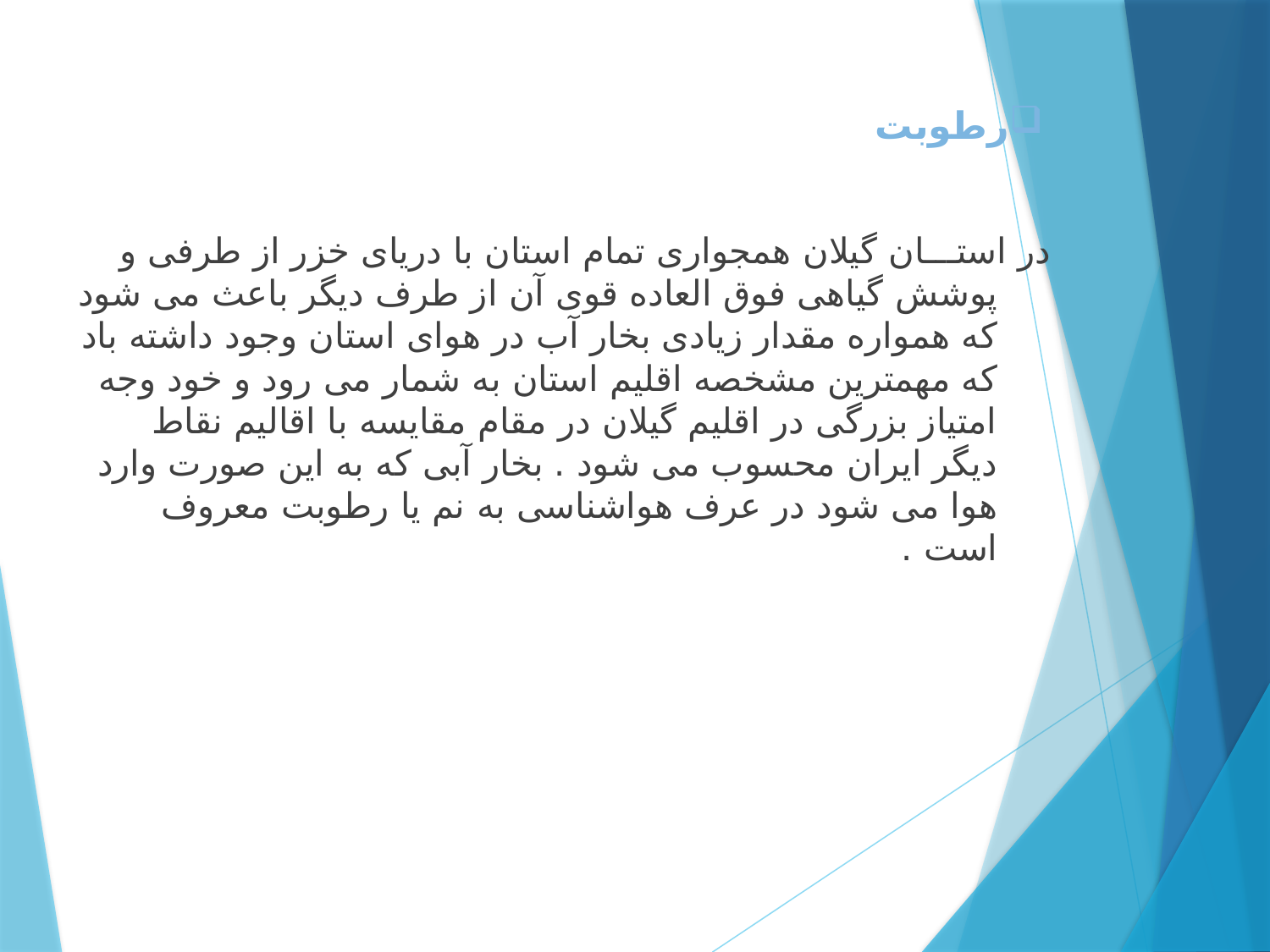

# رطوبت
در استـــان گیلان همجواری تمام استان با دریای خزر از طرفی و پوشش گیاهی فوق العاده قوی آن از طرف دیگر باعث می شود که همواره مقدار زیادی بخار آب در هوای استان وجود داشته باد که مهمترین مشخصه اقلیم استان به شمار می رود و خود وجه امتیاز بزرگی در اقلیم گیلان در مقام مقایسه با اقالیم نقاط دیگر ایران محسوب می شود . بخار آبی که به این صورت وارد هوا می شود در عرف هواشناسی به نم یا رطوبت معروف است .